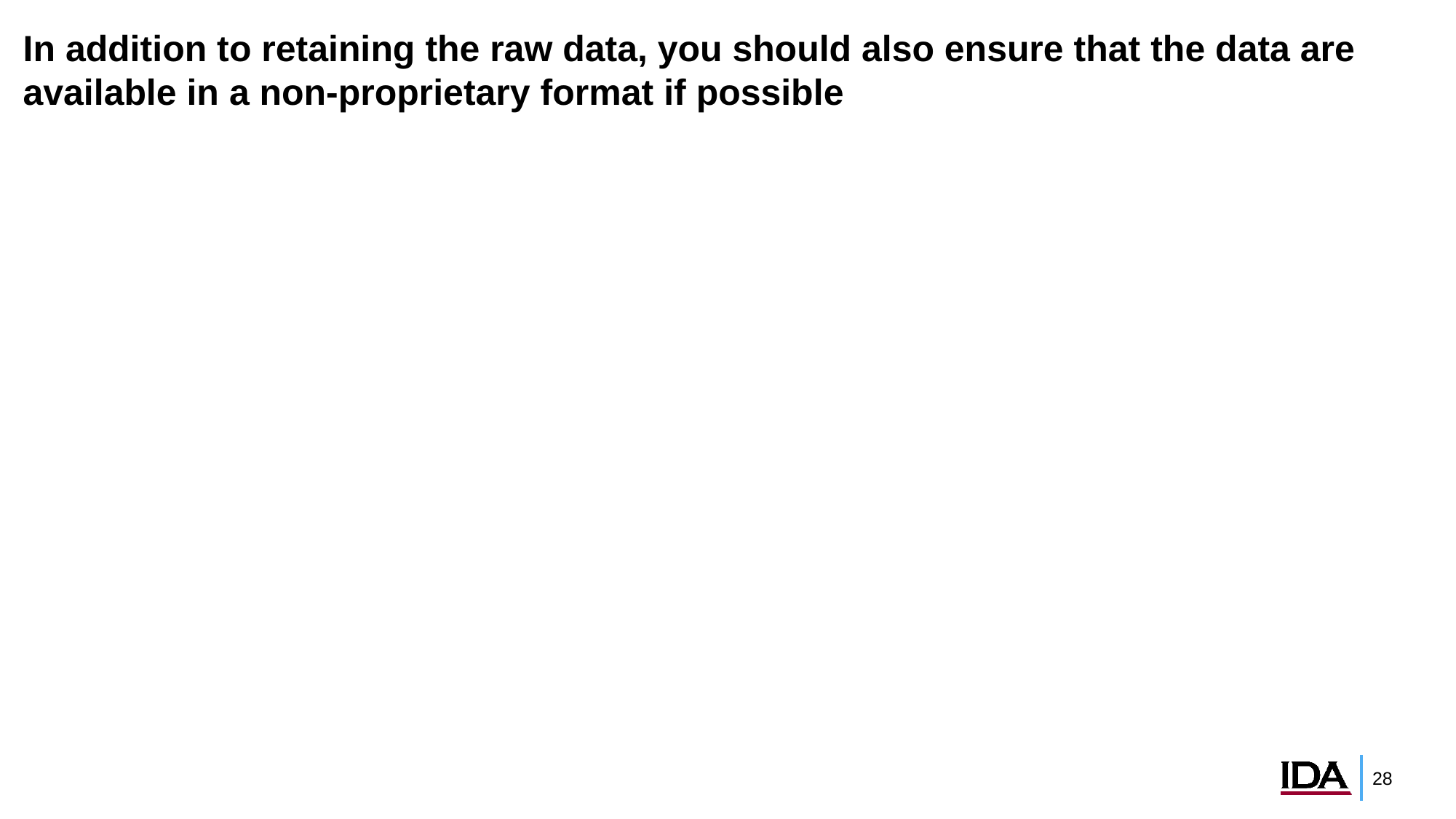

# In addition to retaining the raw data, you should also ensure that the data are available in a non-proprietary format if possible